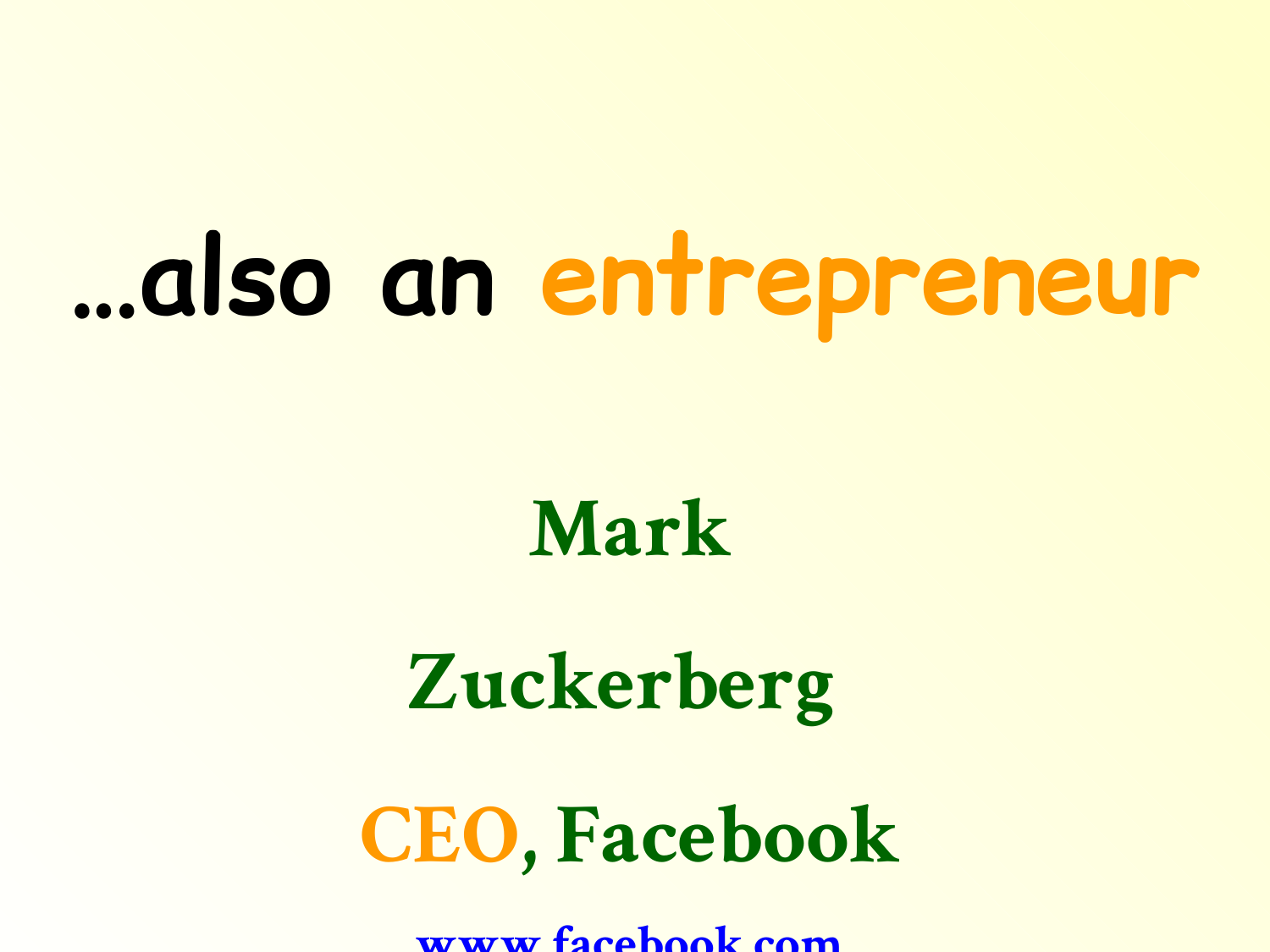

# …also an entrepreneur
Mark Zuckerberg  CEO, Facebook
www.facebook.com